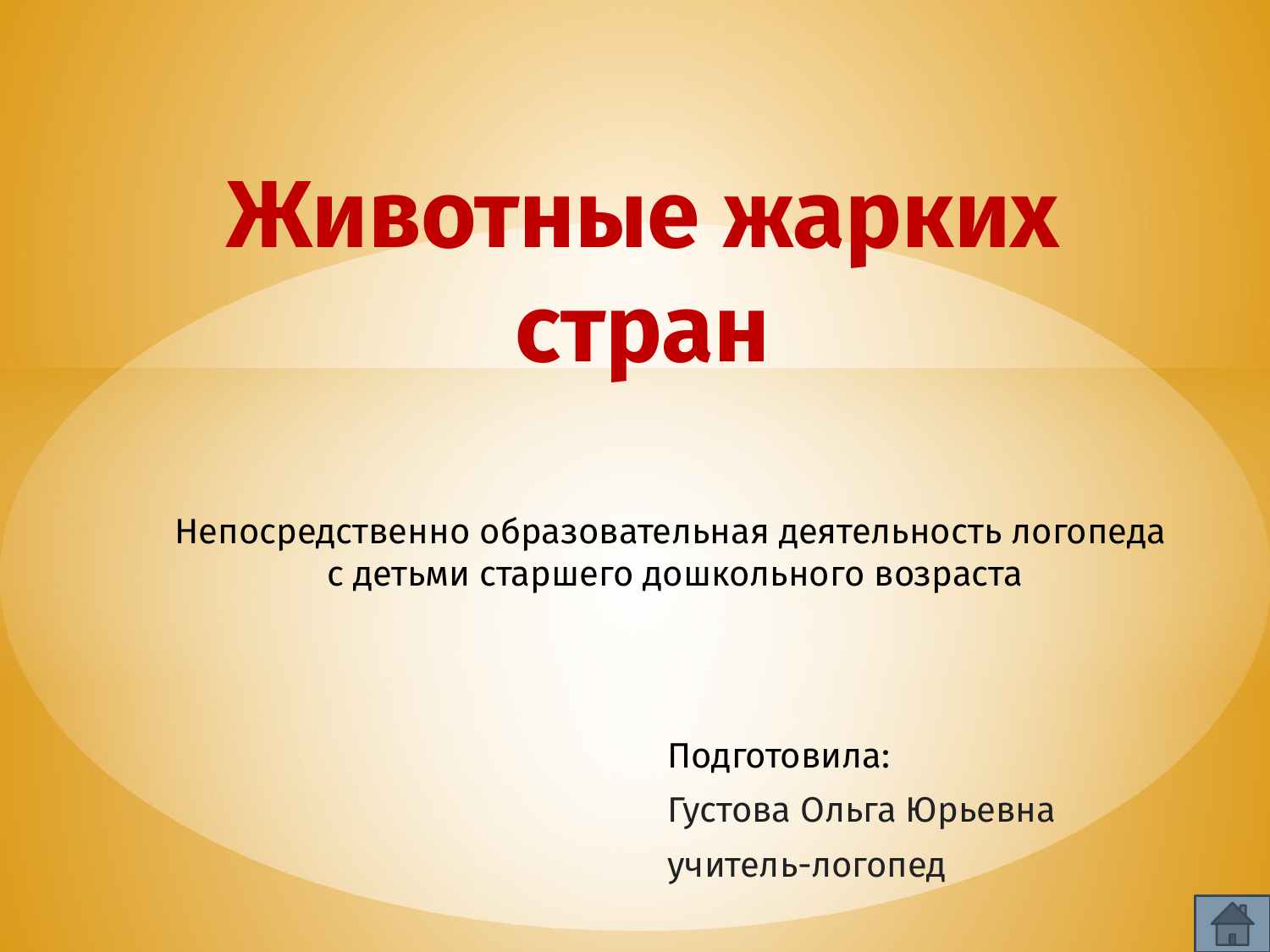

# Животные жарких стран

Непосредственно образовательная деятельность логопеда
с детьми старшего дошкольного возраста
Подготовила:
Густова Ольга Юрьевна
учитель-логопед